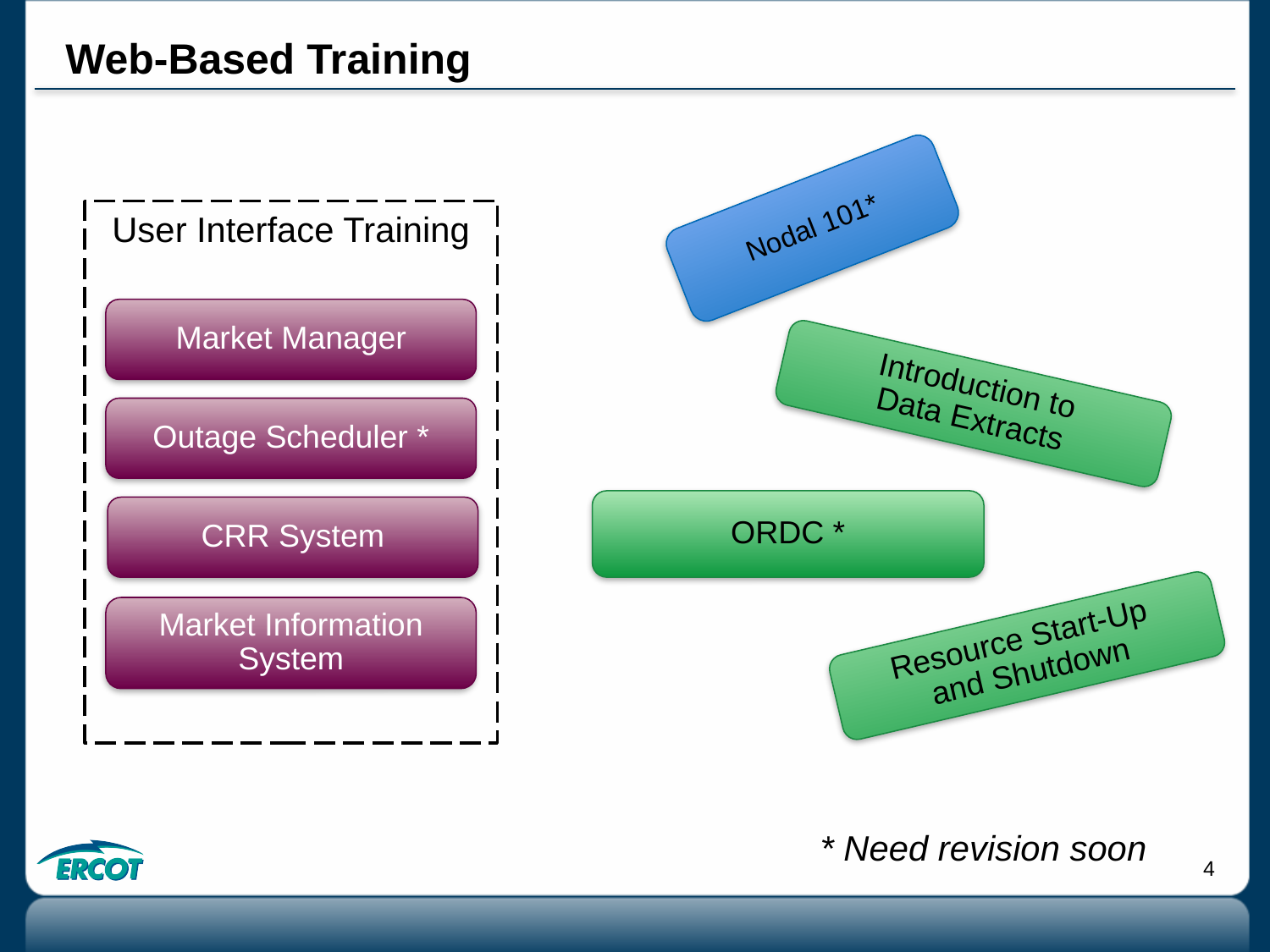

# Web-Based Training
Nodal 101*
User Interface Training
Market Manager
Introduction to
Data Extracts
Outage Scheduler *
ORDC *
CRR System
Market Information System
Resource Start-Up
and Shutdown
* Need revision soon